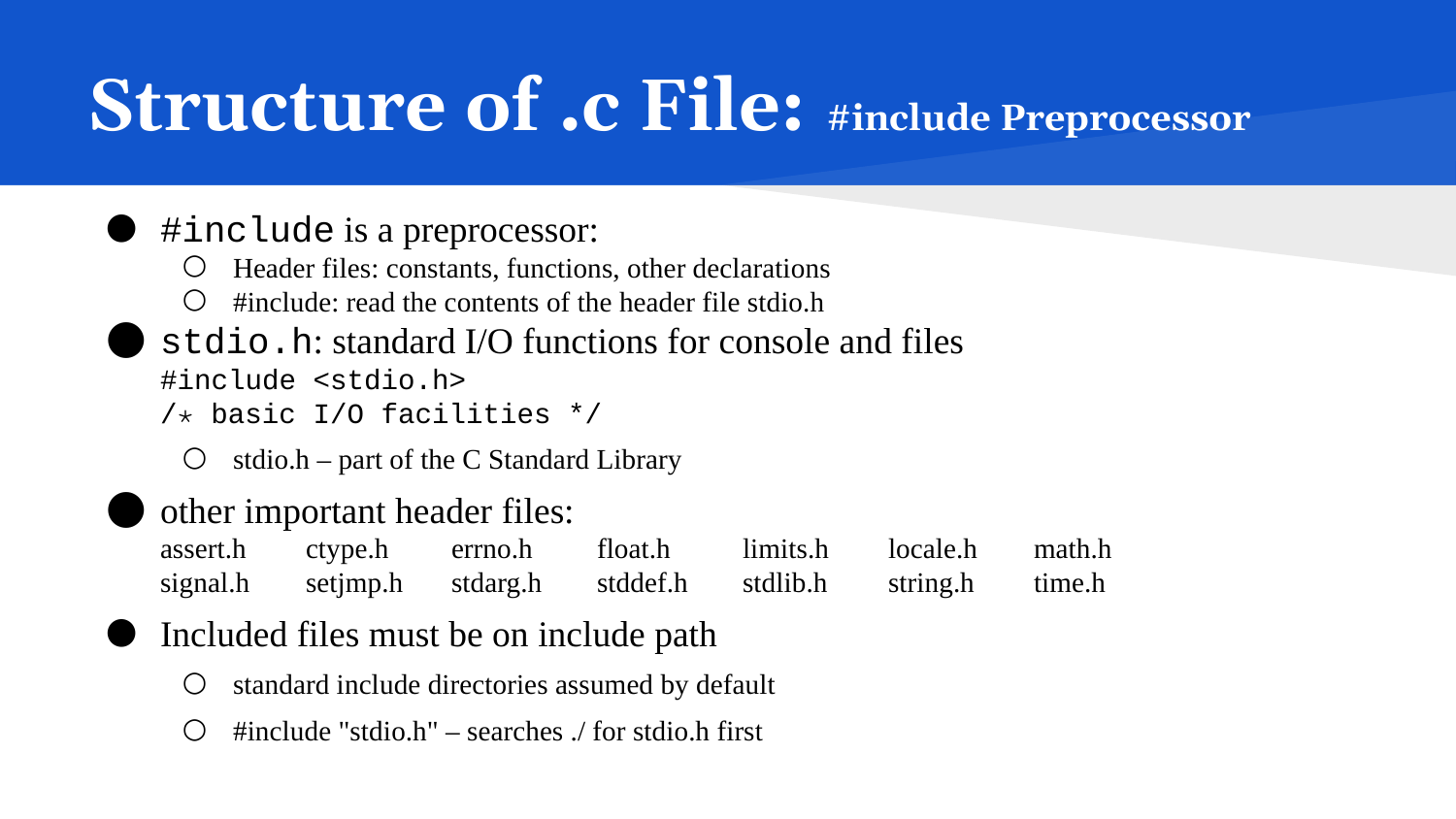

# Structure of .c File: #include Preprocessor
#include is a preprocessor:
Header files: constants, functions, other declarations
#include: read the contents of the header file stdio.h
stdio.h: standard I/O functions for console and files
#include <stdio.h>
/∗ basic I/O facilities */
stdio.h – part of the C Standard Library
other important header files:
assert.h	ctype.h	errno.h	float.h	limits.h	locale.h	math.h
signal.h	setjmp.h	stdarg.h	stddef.h	stdlib.h	string.h	time.h
Included files must be on include path
standard include directories assumed by default
#include "stdio.h" – searches ./ for stdio.h first